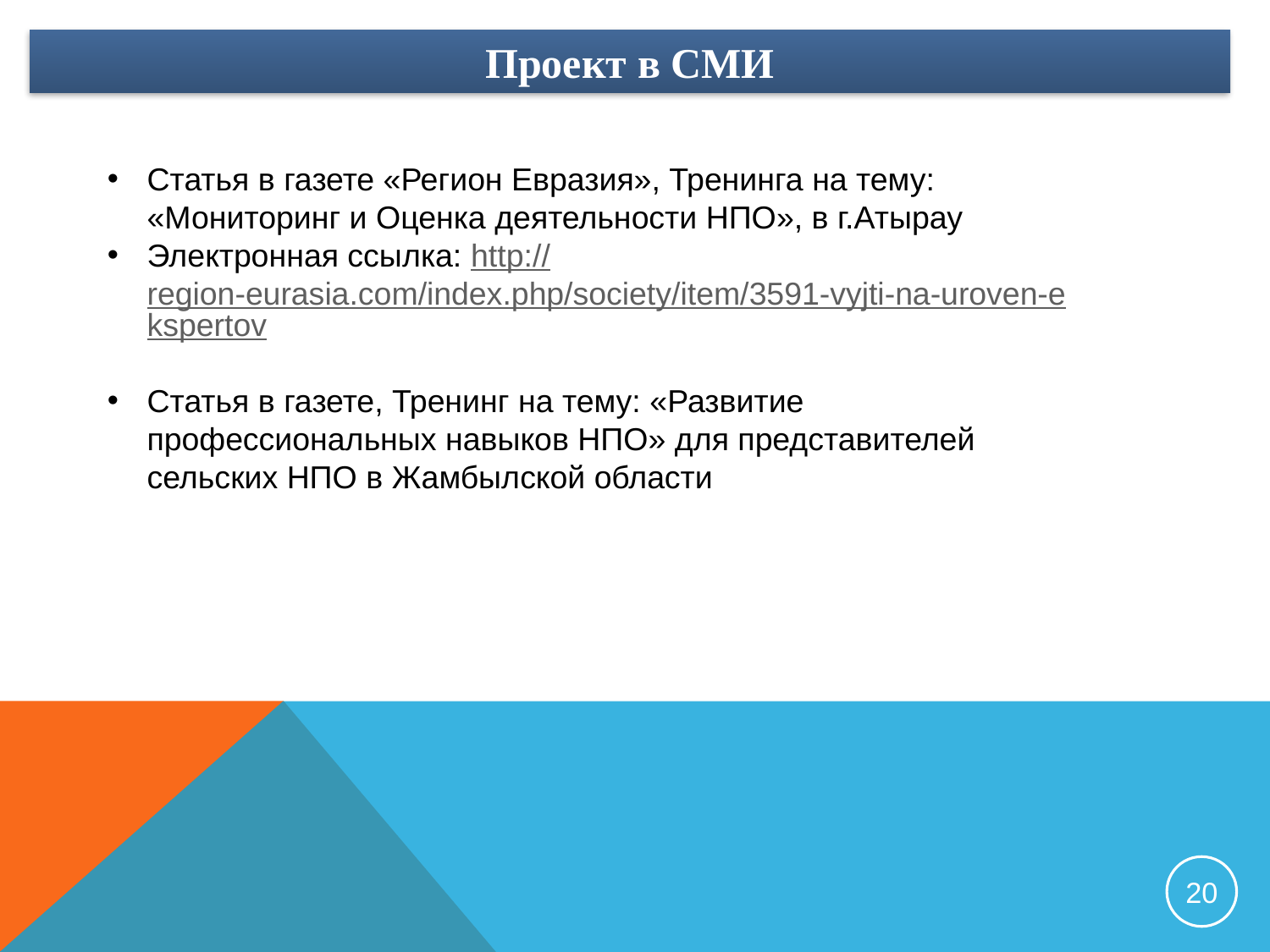

Проект в СМИ
Статья в газете «Регион Евразия», Тренинга на тему: «Мониторинг и Оценка деятельности НПО», в г.Атырау
Электронная ссылка: http://region-eurasia.com/index.php/society/item/3591-vyjti-na-uroven-ekspertov

Статья в газете, Тренинг на тему: «Развитие профессиональных навыков НПО» для представителей сельских НПО в Жамбылской области

20